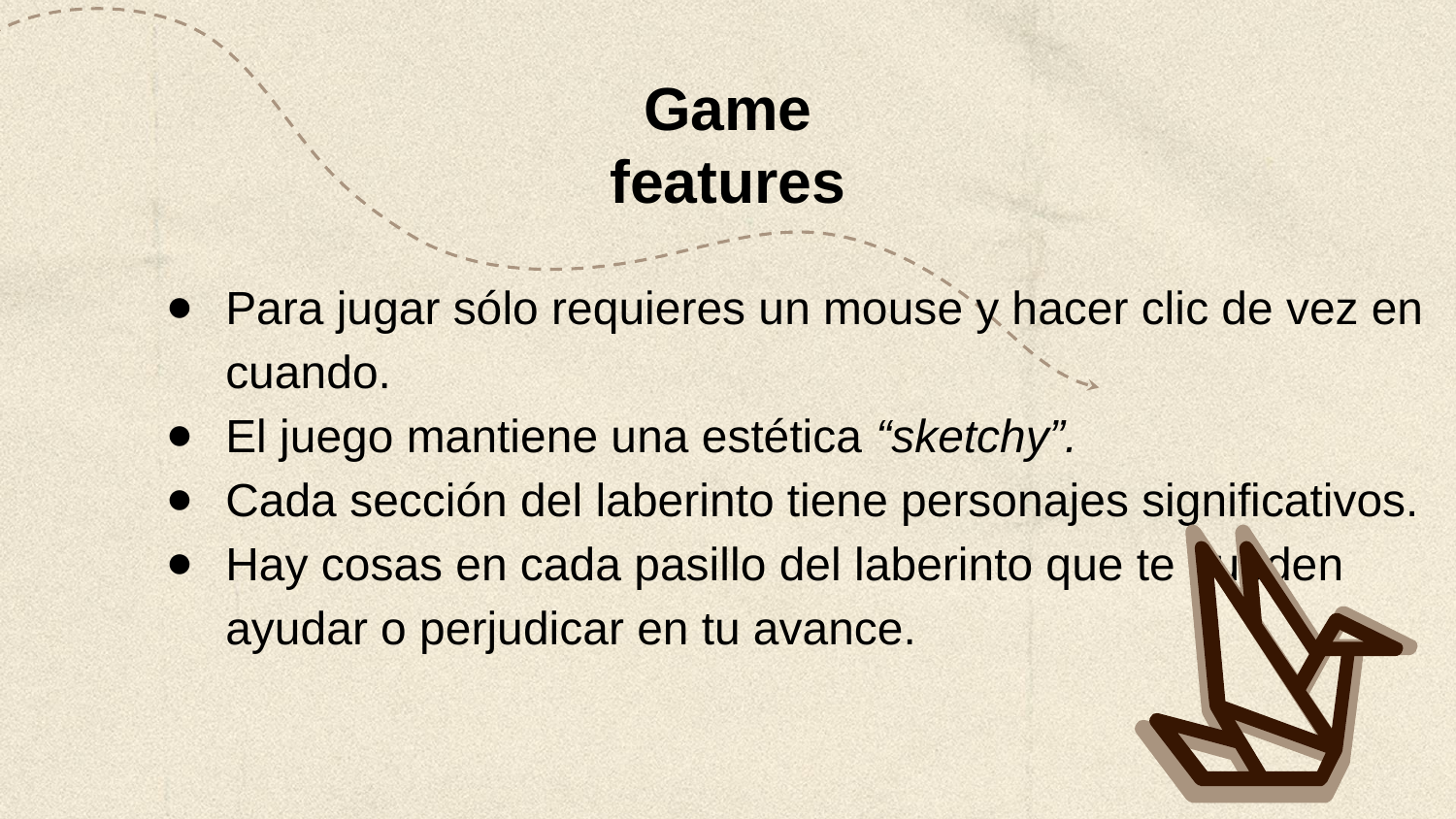

Game features
Para jugar sólo requieres un mouse y hacer clic de vez en cuando.
El juego mantiene una estética “sketchy”.
Cada sección del laberinto tiene personajes significativos.
Hay cosas en cada pasillo del laberinto que te pueden ayudar o perjudicar en tu avance.